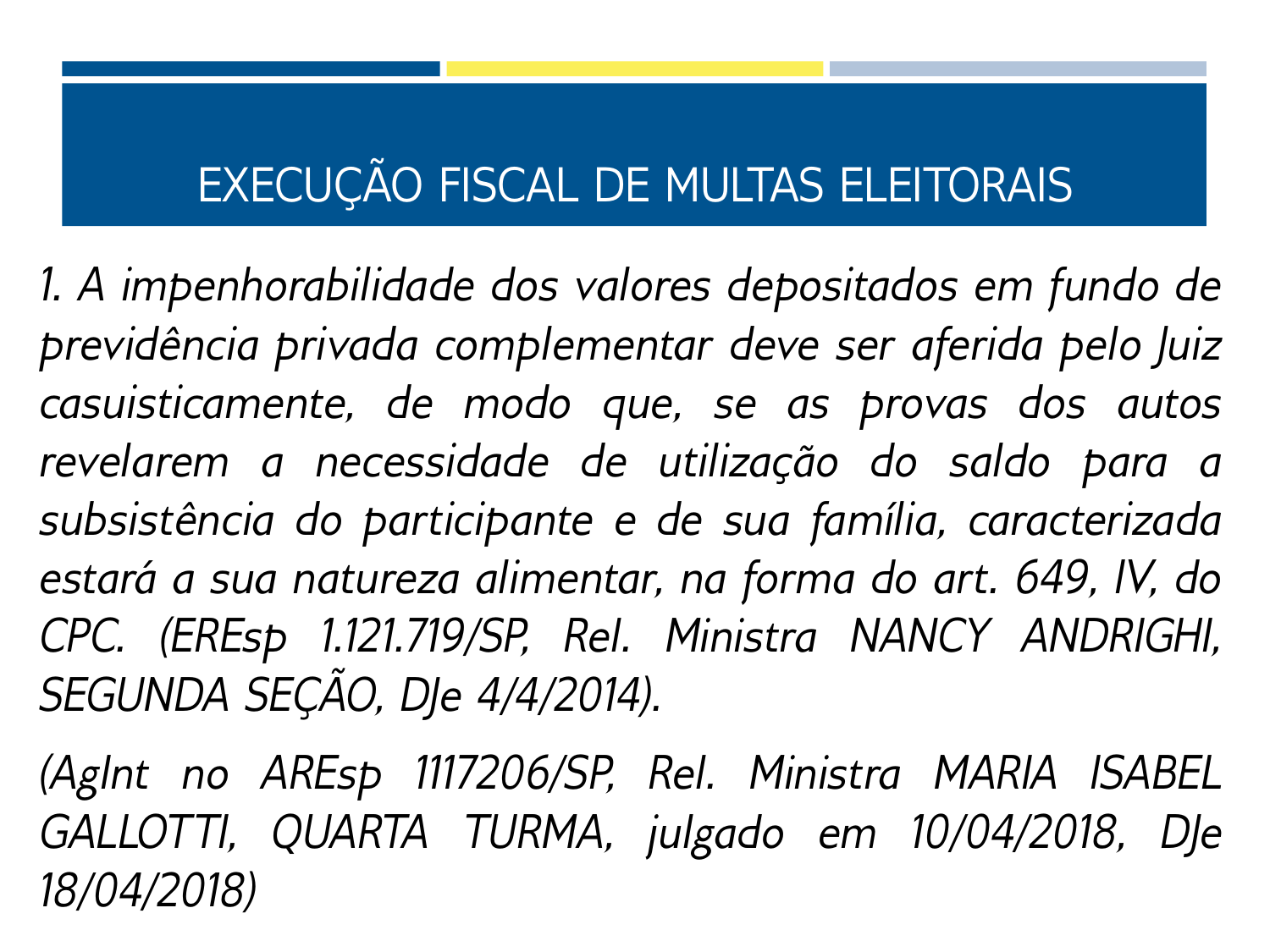

# EXECUÇÃO FISCAL DE MULTAS ELEITORAIS
1. A impenhorabilidade dos valores depositados em fundo de previdência privada complementar deve ser aferida pelo Juiz casuisticamente, de modo que, se as provas dos autos revelarem a necessidade de utilização do saldo para a subsistência do participante e de sua família, caracterizada estará a sua natureza alimentar, na forma do art. 649, IV, do CPC. (EREsp 1.121.719/SP, Rel. Ministra NANCY ANDRIGHI, SEGUNDA SEÇÃO, DJe 4/4/2014).
(AgInt no AREsp 1117206/SP, Rel. Ministra MARIA ISABEL GALLOTTI, QUARTA TURMA, julgado em 10/04/2018, DJe 18/04/2018)